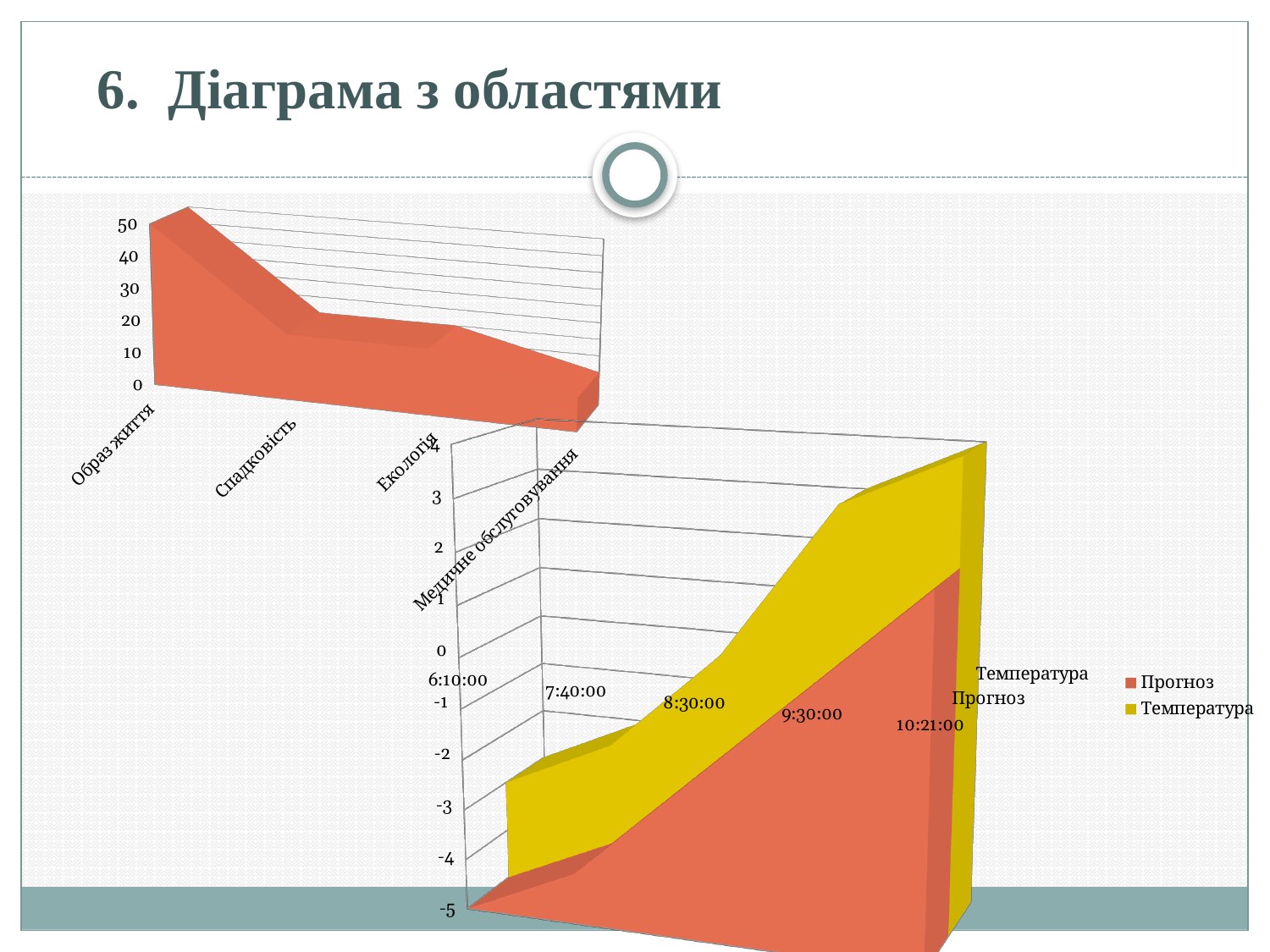

6.  Діаграма з областями

[unsupported chart]

[unsupported chart]